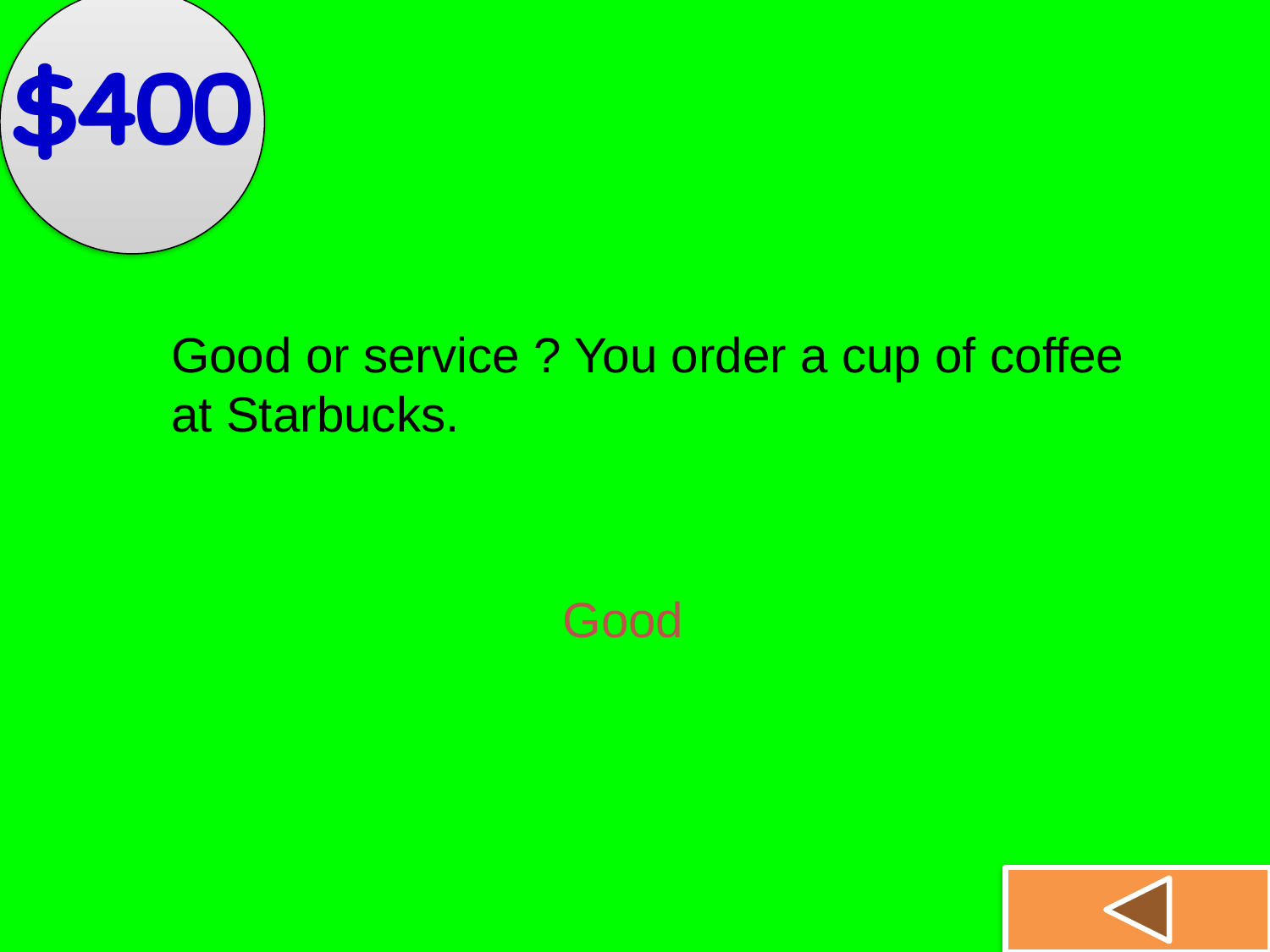

$400
Good or service ? You order a cup of coffee at Starbucks.
Good